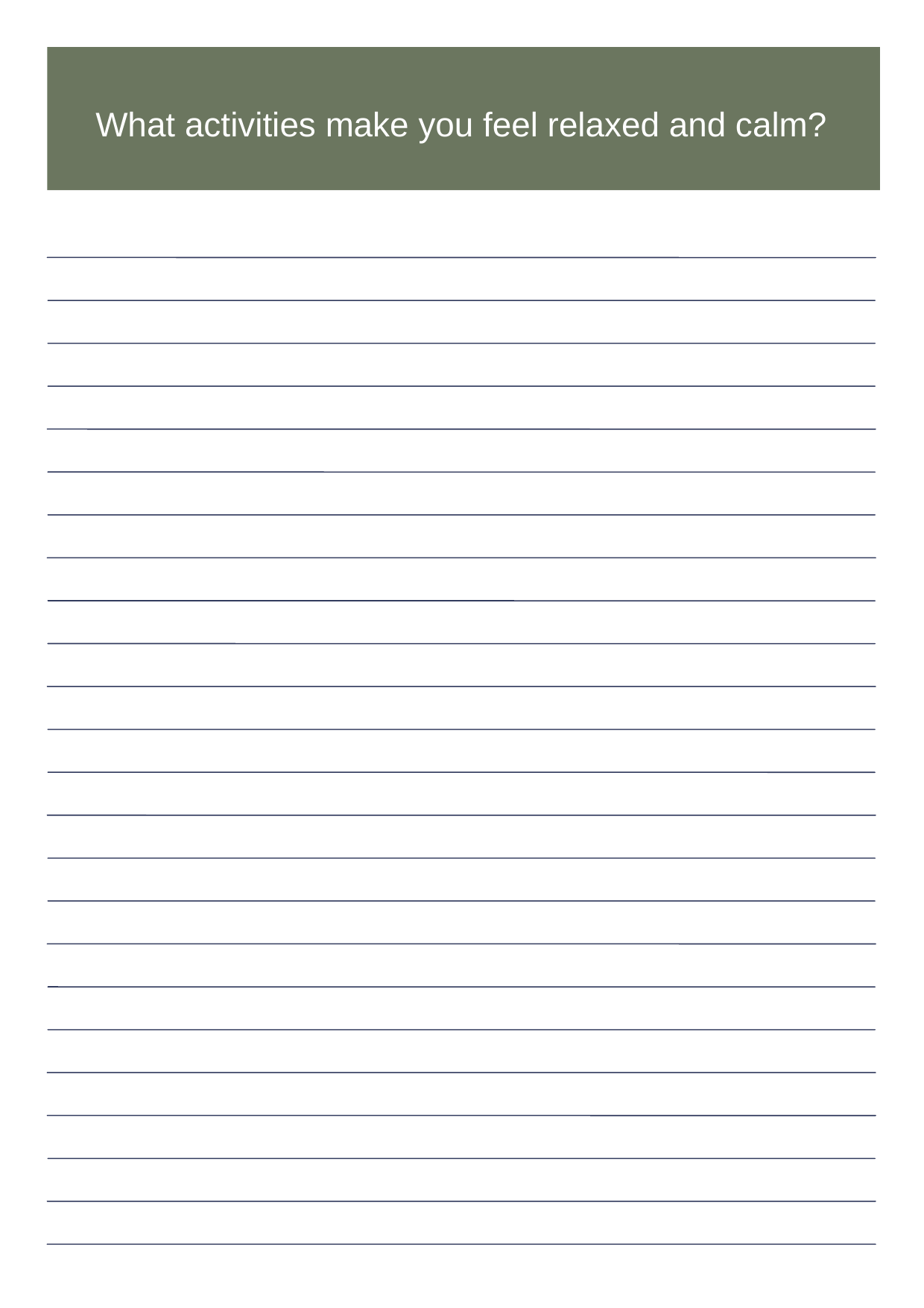

What activities make you feel relaxed and calm?